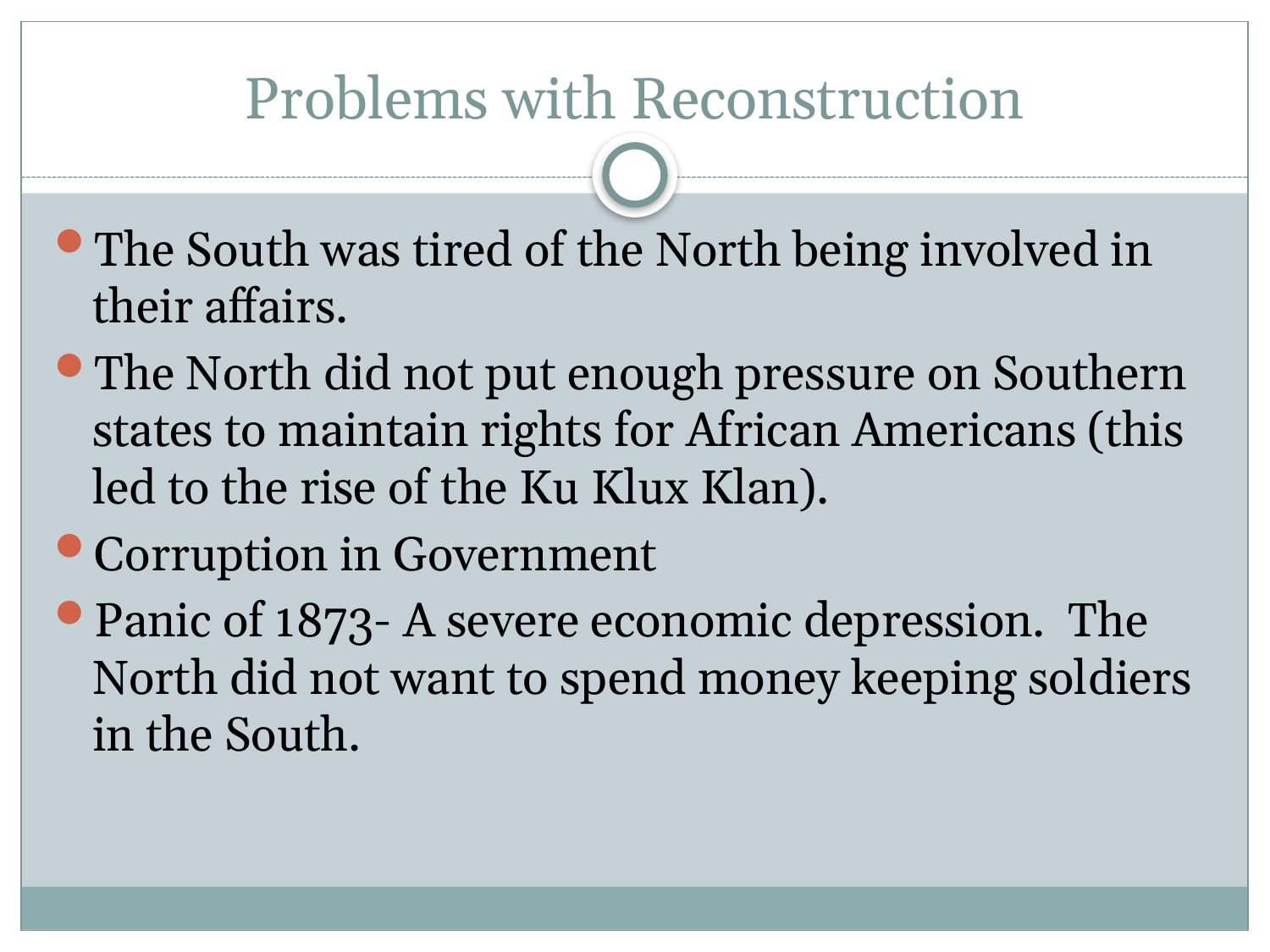

# Problems with Reconstruction
The South was tired of the North being involved in their affairs.
The North did not put enough pressure on Southern states to maintain rights for African Americans (this led to the rise of the Ku Klux Klan).
Corruption in Government
Panic of 1873- A severe economic depression.  The North did not want to spend money keeping soldiers in the South.